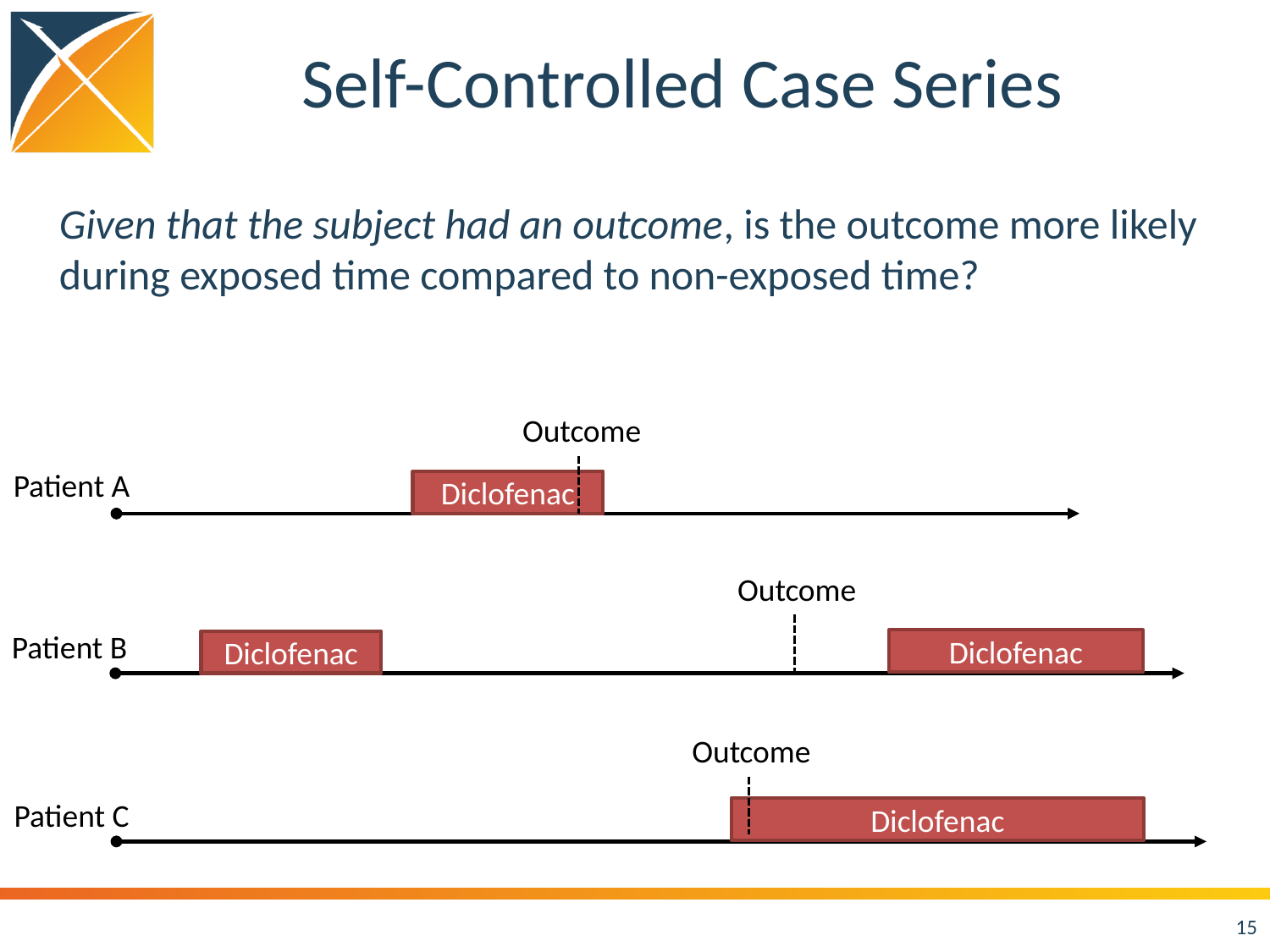

# Self-Controlled Case Series
Given that the subject had an outcome, is the outcome more likely during exposed time compared to non-exposed time?
Outcome
Patient A
Diclofenac
Outcome
Patient B
Diclofenac
Ke Diclofenac ppra
Outcome
Patient C
Diclofenac
15